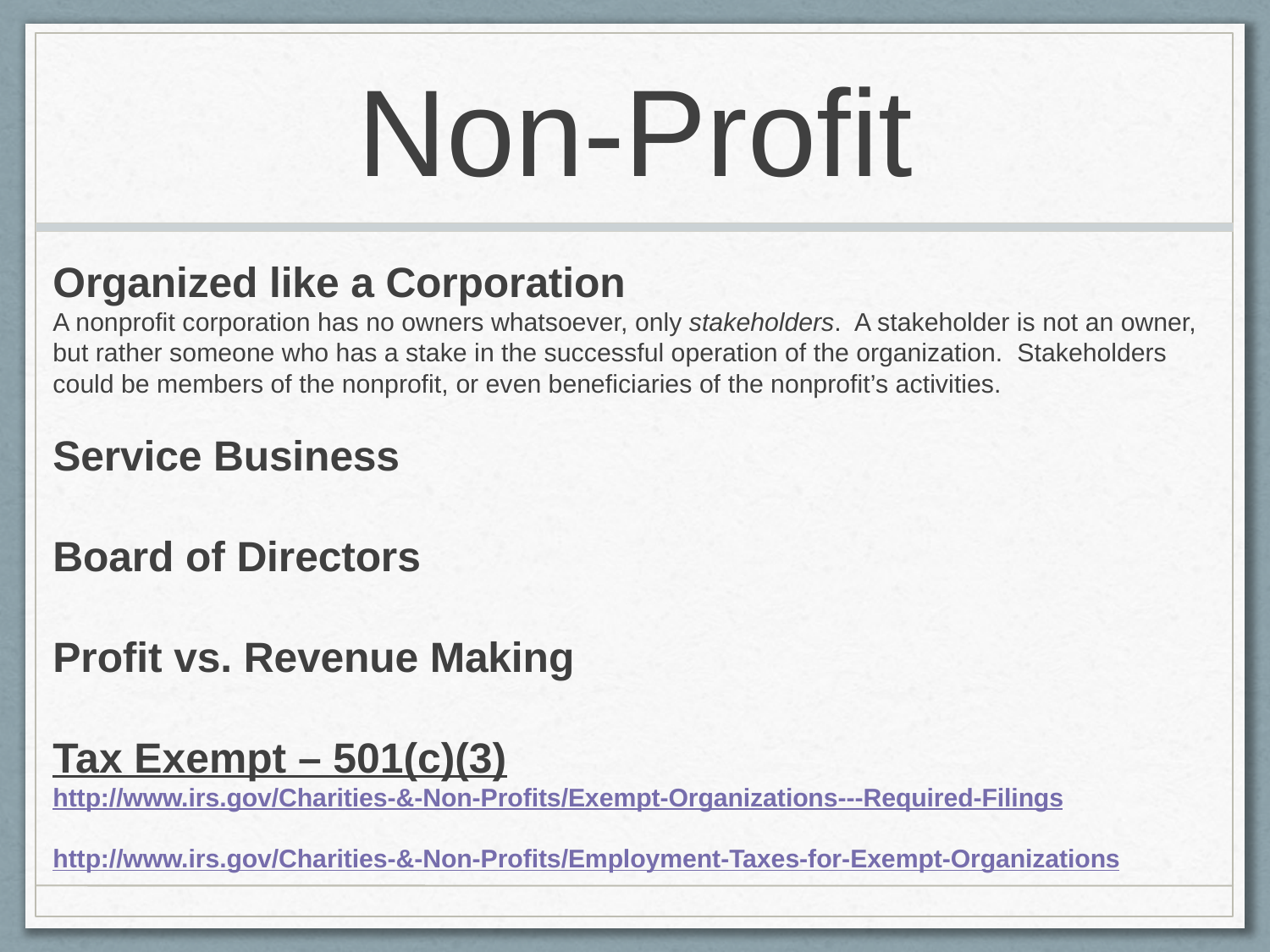

# Non-Profit
Organized like a Corporation
A nonprofit corporation has no owners whatsoever, only stakeholders.  A stakeholder is not an owner, but rather someone who has a stake in the successful operation of the organization.  Stakeholders could be members of the nonprofit, or even beneficiaries of the nonprofit’s activities.

Service Business

Board of Directors

Profit vs. Revenue Making

Tax Exempt – 501(c)(3)
http://www.irs.gov/Charities-&-Non-Profits/Exempt-Organizations---Required-Filings

http://www.irs.gov/Charities-&-Non-Profits/Employment-Taxes-for-Exempt-Organizations